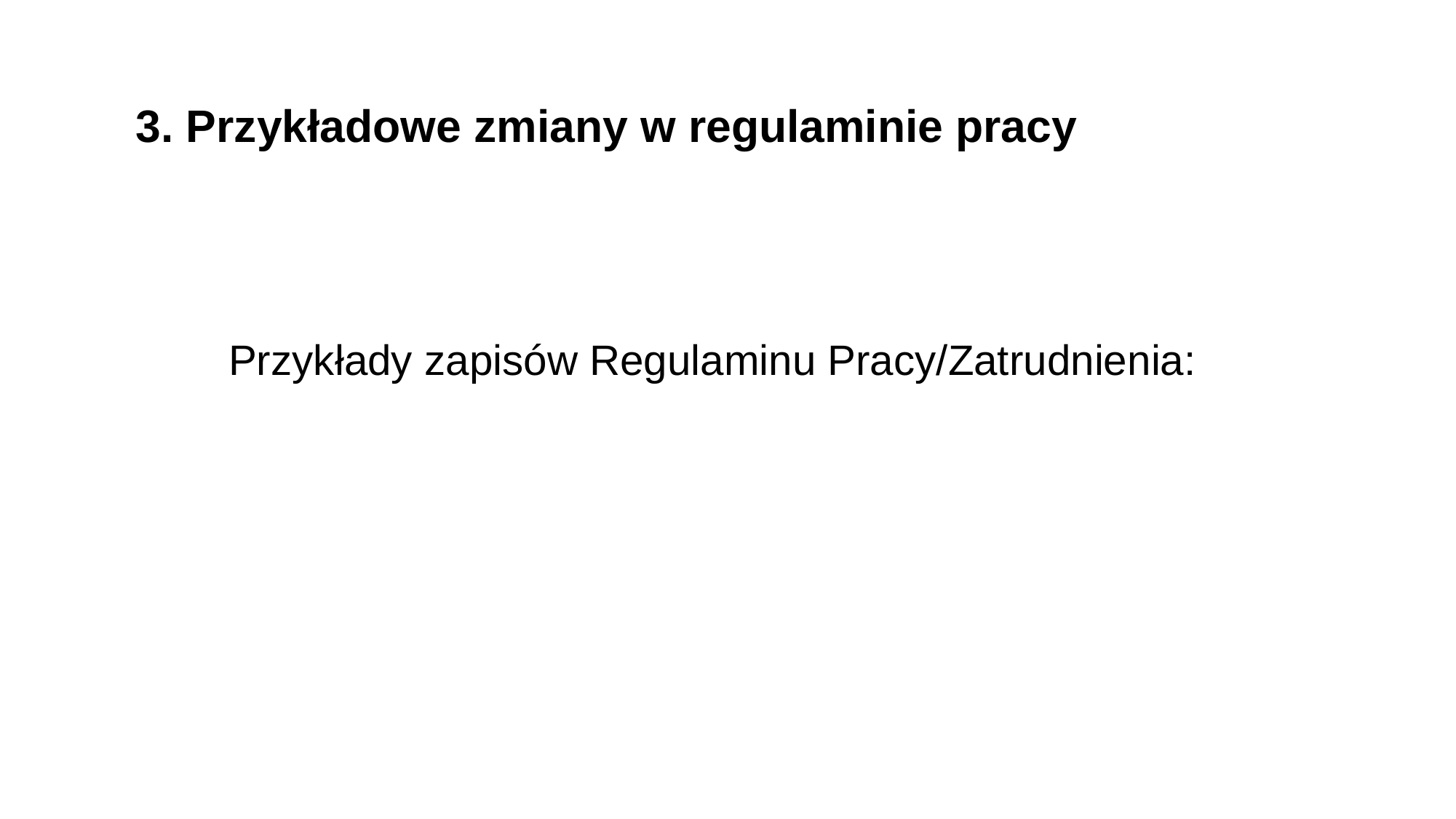

3. Przykładowe zmiany w regulaminie pracy
 Przykłady zapisów Regulaminu Pracy/Zatrudnienia: